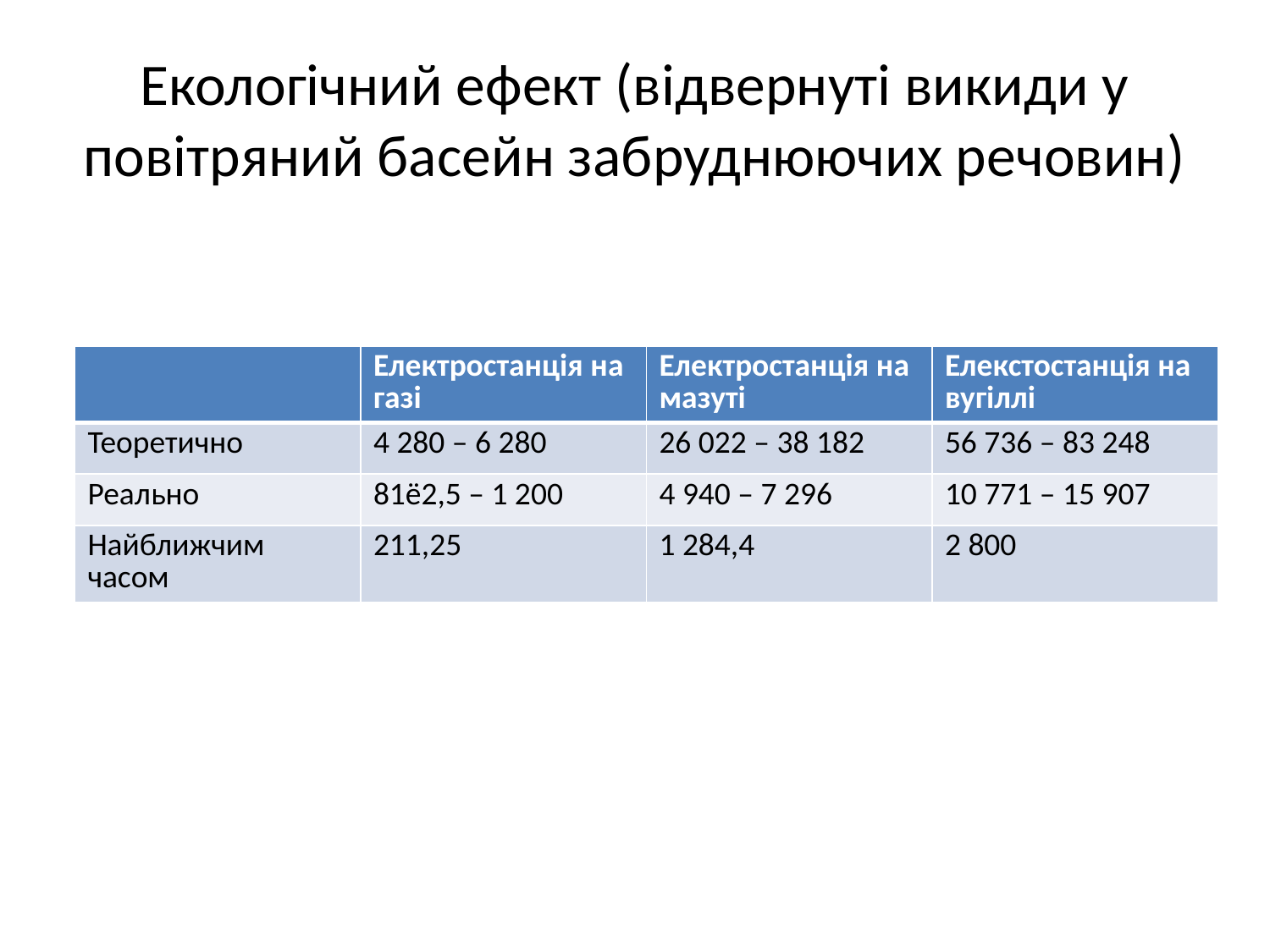

# Екологічний ефект (відвернуті викиди у повітряний басейн забруднюючих речовин)
|  | Електростанція на газі | Електростанція на мазуті | Елекстостанція на вугіллі |
| --- | --- | --- | --- |
| Теоретично | 4 280 – 6 280 | 26 022 – 38 182 | 56 736 – 83 248 |
| Реально | 81ё2,5 – 1 200 | 4 940 – 7 296 | 10 771 – 15 907 |
| Найближчим часом | 211,25 | 1 284,4 | 2 800 |